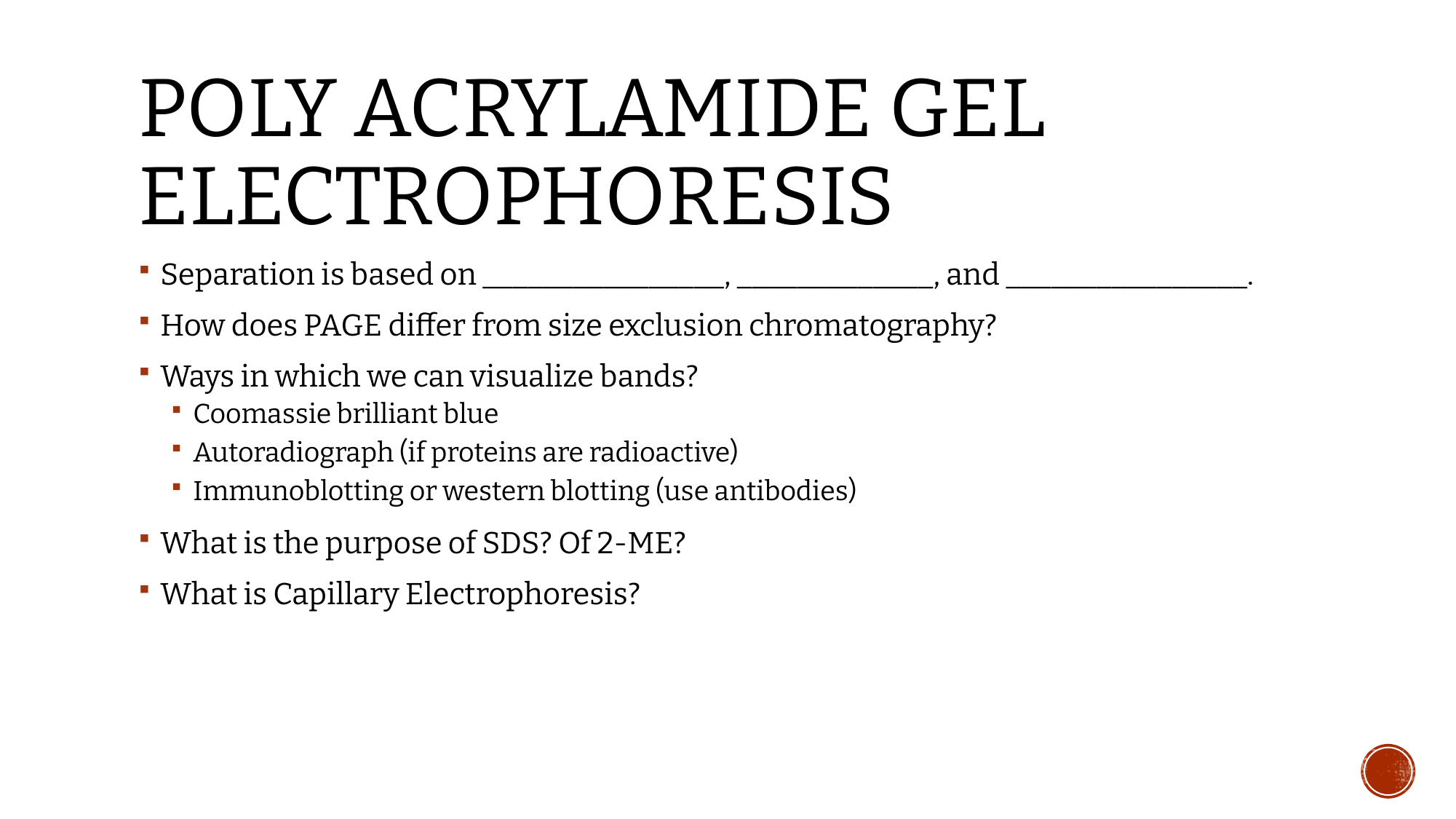

# Poly Acrylamide Gel Electrophoresis
Separation is based on ________________, _____________, and ________________.
How does PAGE differ from size exclusion chromatography?
Ways in which we can visualize bands?
Coomassie brilliant blue
Autoradiograph (if proteins are radioactive)
Immunoblotting or western blotting (use antibodies)
What is the purpose of SDS? Of 2-ME?
What is Capillary Electrophoresis?